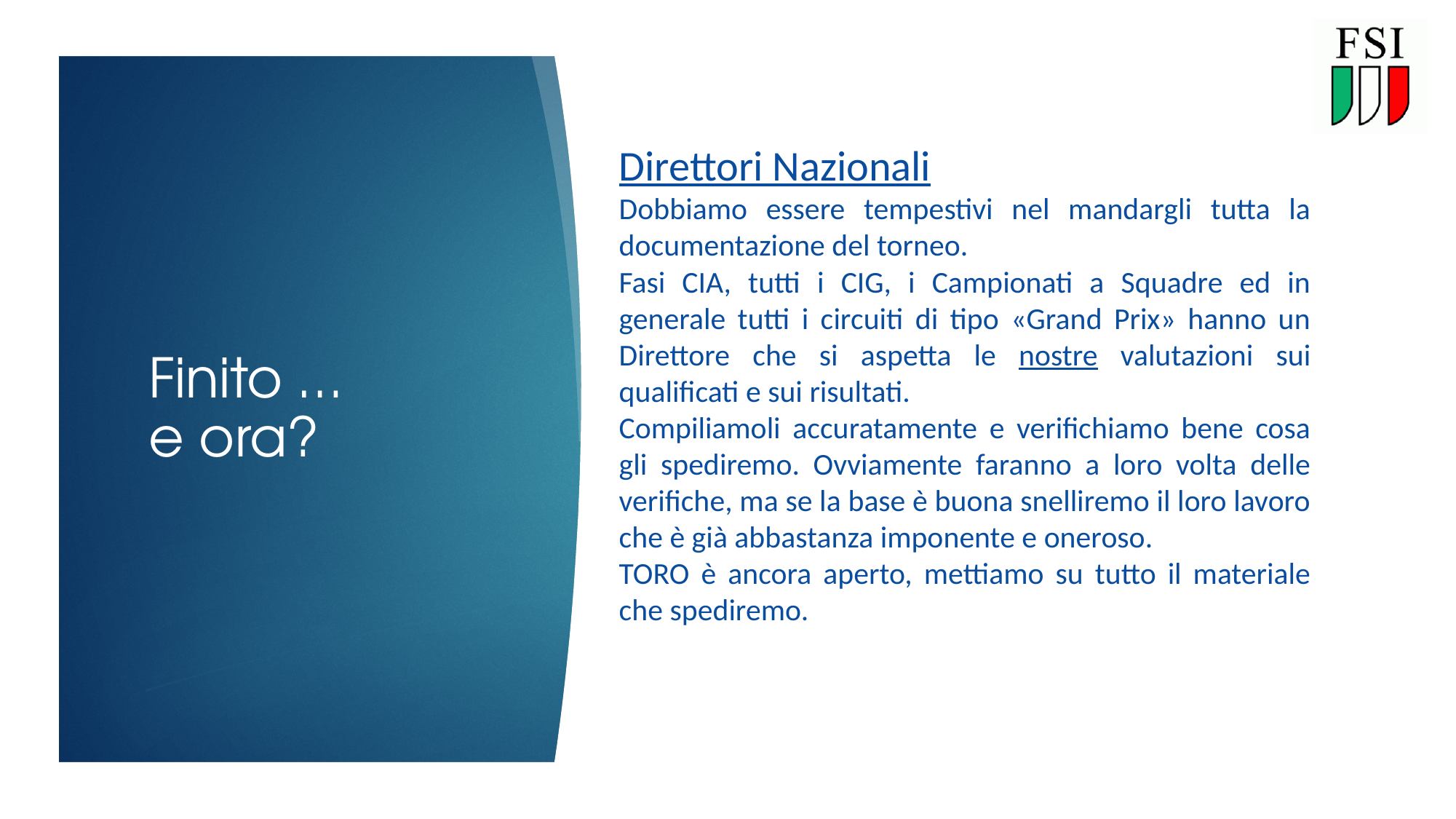

30
Direttori Nazionali
Dobbiamo essere tempestivi nel mandargli tutta la documentazione del torneo.
Fasi CIA, tutti i CIG, i Campionati a Squadre ed in generale tutti i circuiti di tipo «Grand Prix» hanno un Direttore che si aspetta le nostre valutazioni sui qualificati e sui risultati.
Compiliamoli accuratamente e verifichiamo bene cosa gli spediremo. Ovviamente faranno a loro volta delle verifiche, ma se la base è buona snelliremo il loro lavoro che è già abbastanza imponente e oneroso.
TORO è ancora aperto, mettiamo su tutto il materiale che spediremo.
# Finito … e ora?